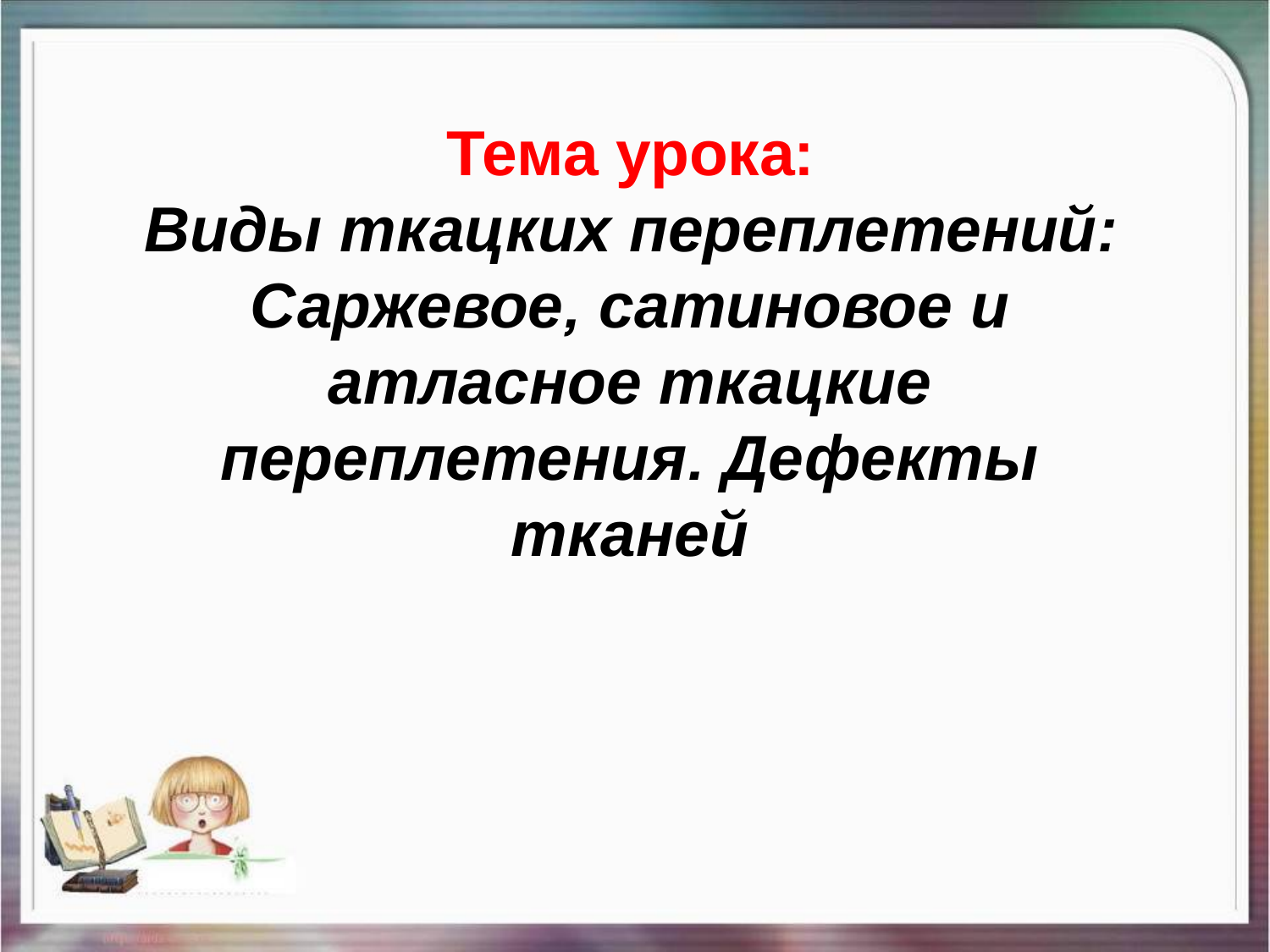

Тема урока:
Виды ткацких переплетений:
Саржевое, сатиновое и атласное ткацкие переплетения. Дефекты тканей